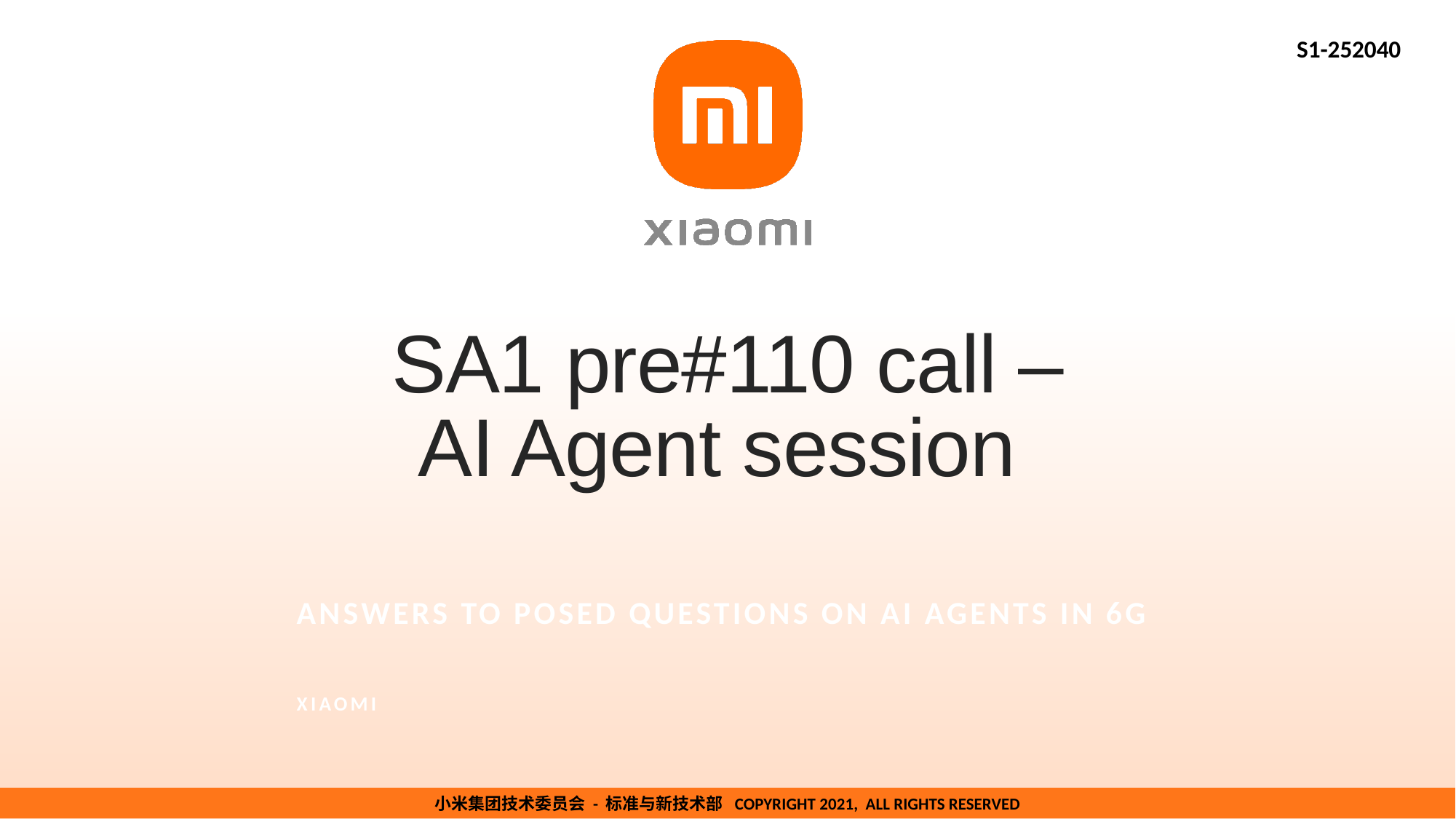

S1-252040
# SA1 pre#110 call – AI Agent session
Answers to posed Questions on AI Agents in 6G

Xiaomi